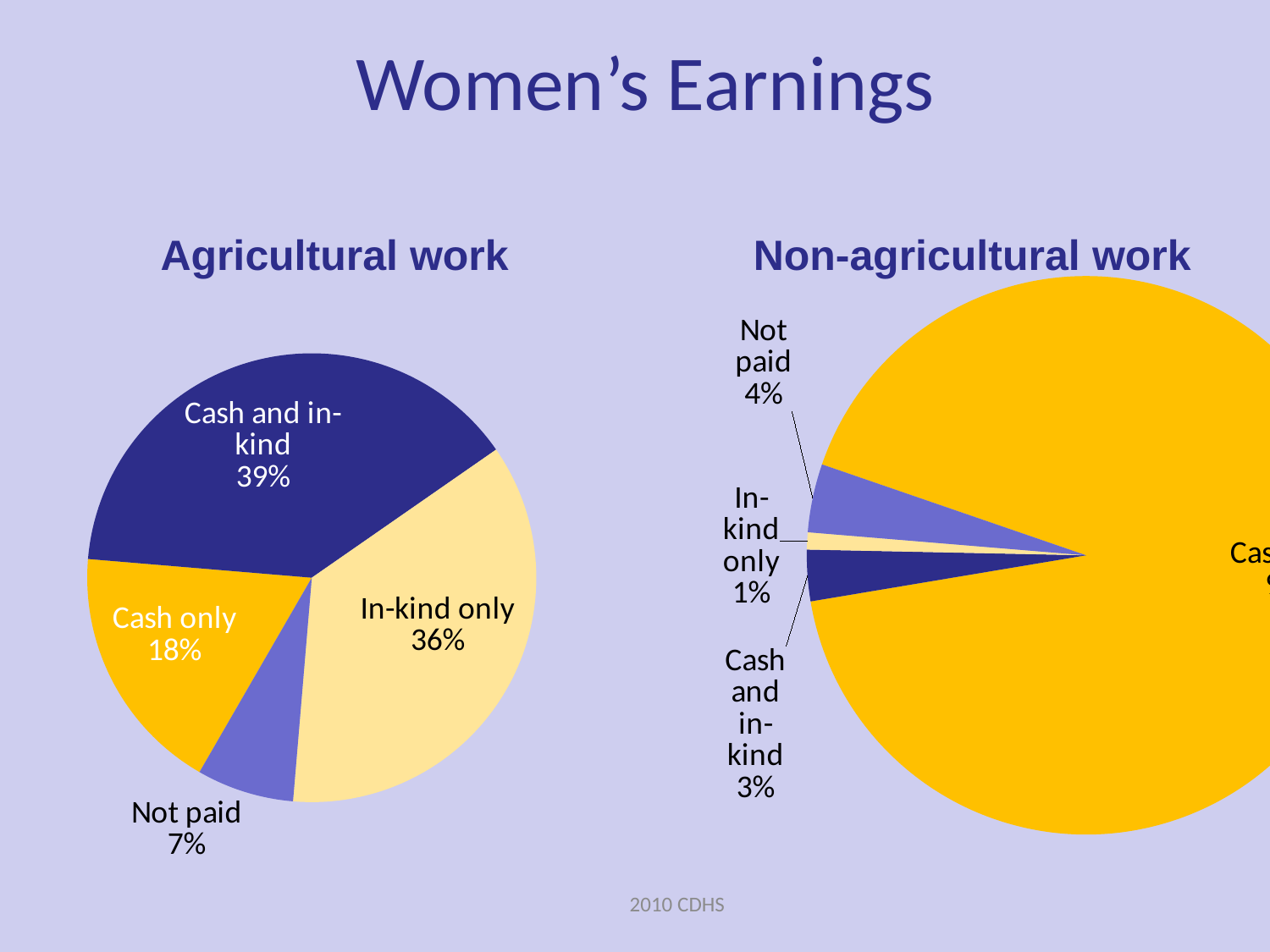

# Women’s Earnings

Agricultural work
Non-agricultural work

### Chart

| Category | Non-agriculture |
|---|---|
| Cash only | 93.0 |
| Cash and in-kind | 3.0 |
| In-kind only | 1.0 |
| Not paid | 4.0 |

### Chart

| Category | Agriculture |
|---|---|
| Cash only | 18.0 |
| Cash and in-kind | 39.0 |
| In-kind only | 36.0 |
| Not paid | 7.0 |
2010 CDHS